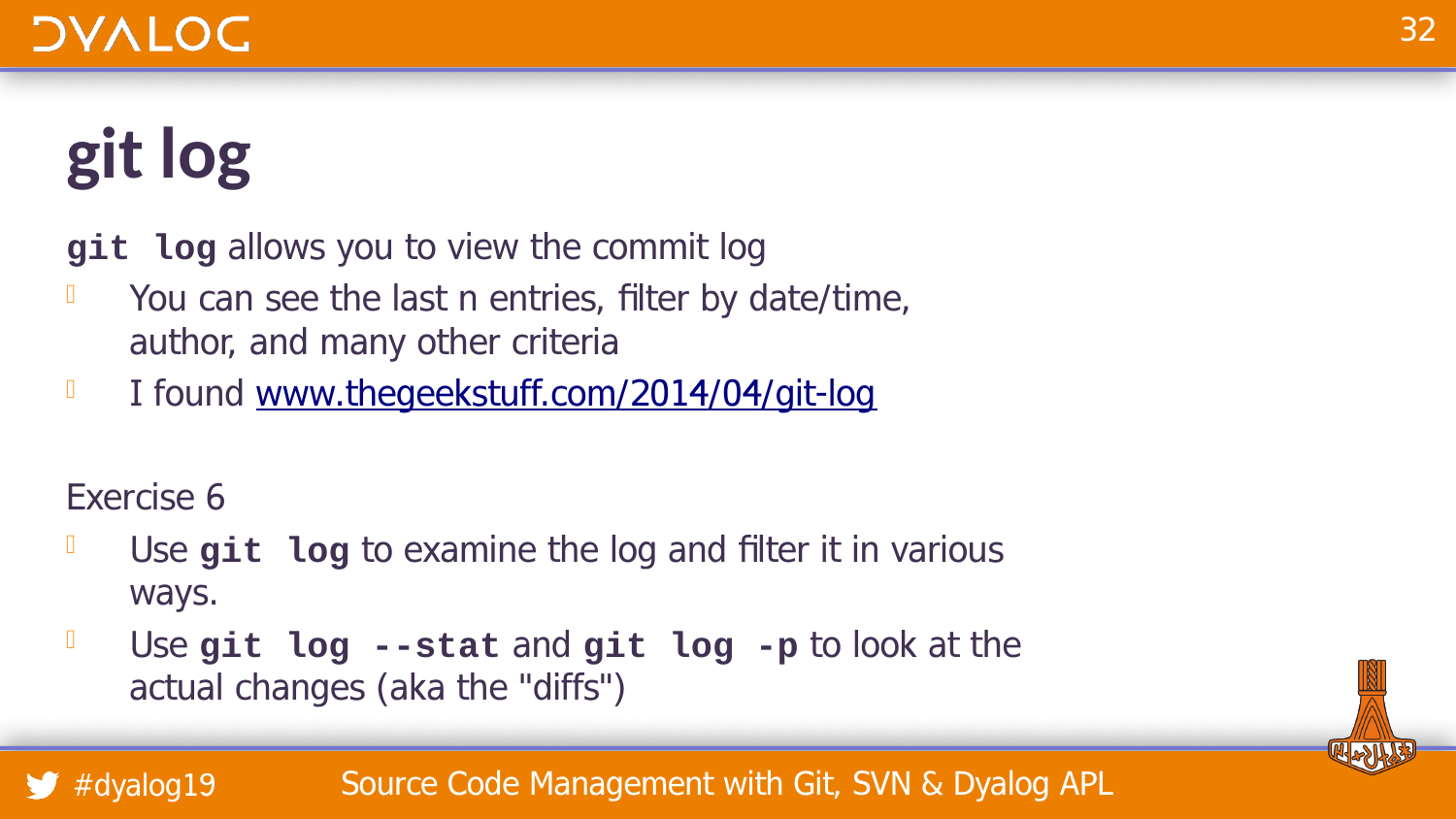

# git log
git log allows you to view the commit log
You can see the last n entries, filter by date/time, author, and many other criteria
I found www.thegeekstuff.com/2014/04/git-log

Exercise 6
Use git log to examine the log and filter it in various ways.
Use git log --stat and git log -p to look at the actual changes (aka the "diffs")